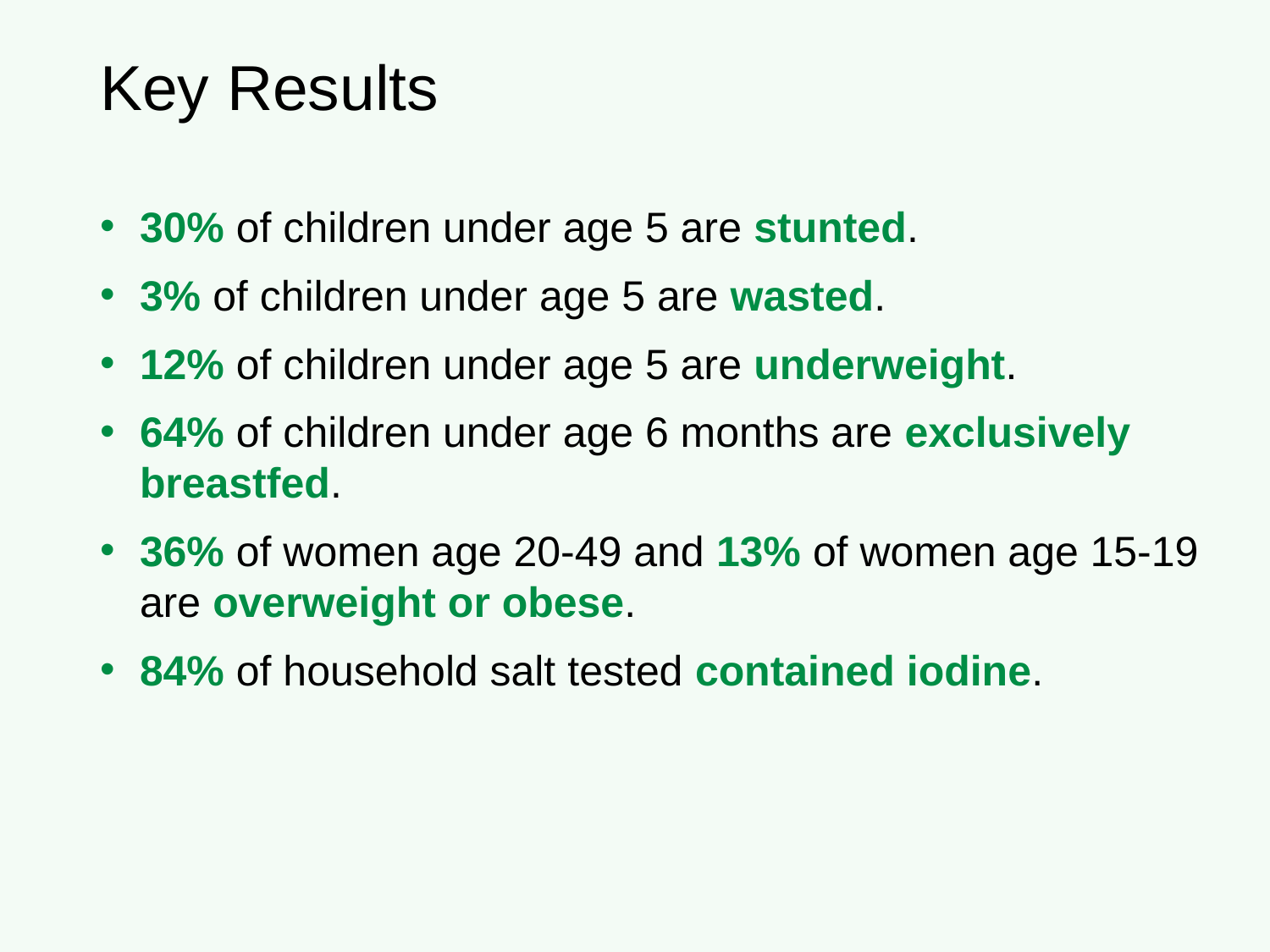

# Key Results
30% of children under age 5 are stunted.
3% of children under age 5 are wasted.
12% of children under age 5 are underweight.
64% of children under age 6 months are exclusively breastfed.
36% of women age 20-49 and 13% of women age 15-19 are overweight or obese.
84% of household salt tested contained iodine.